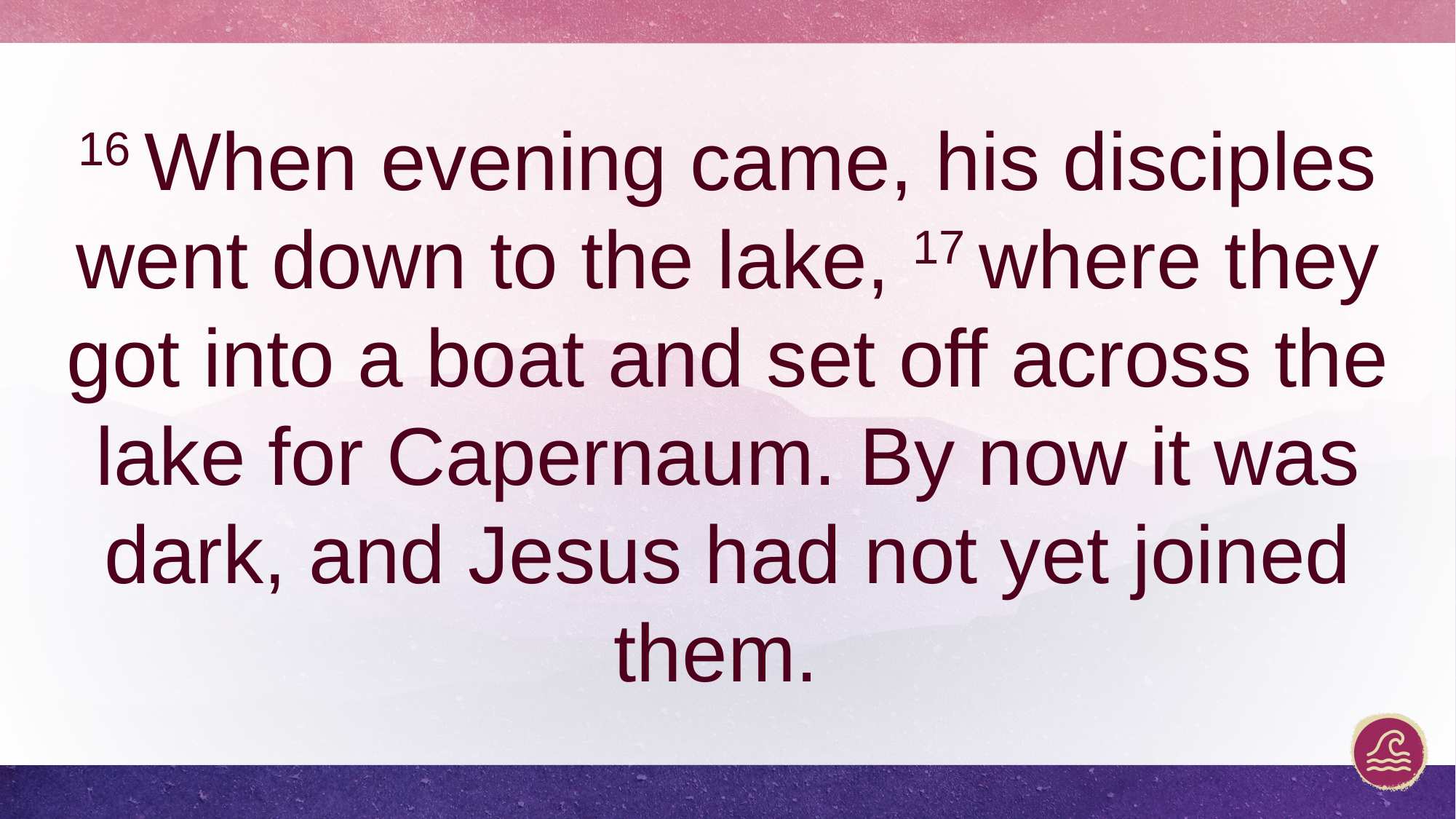

16 When evening came, his disciples went down to the lake, 17 where they got into a boat and set off across the lake for Capernaum. By now it was dark, and Jesus had not yet joined them.